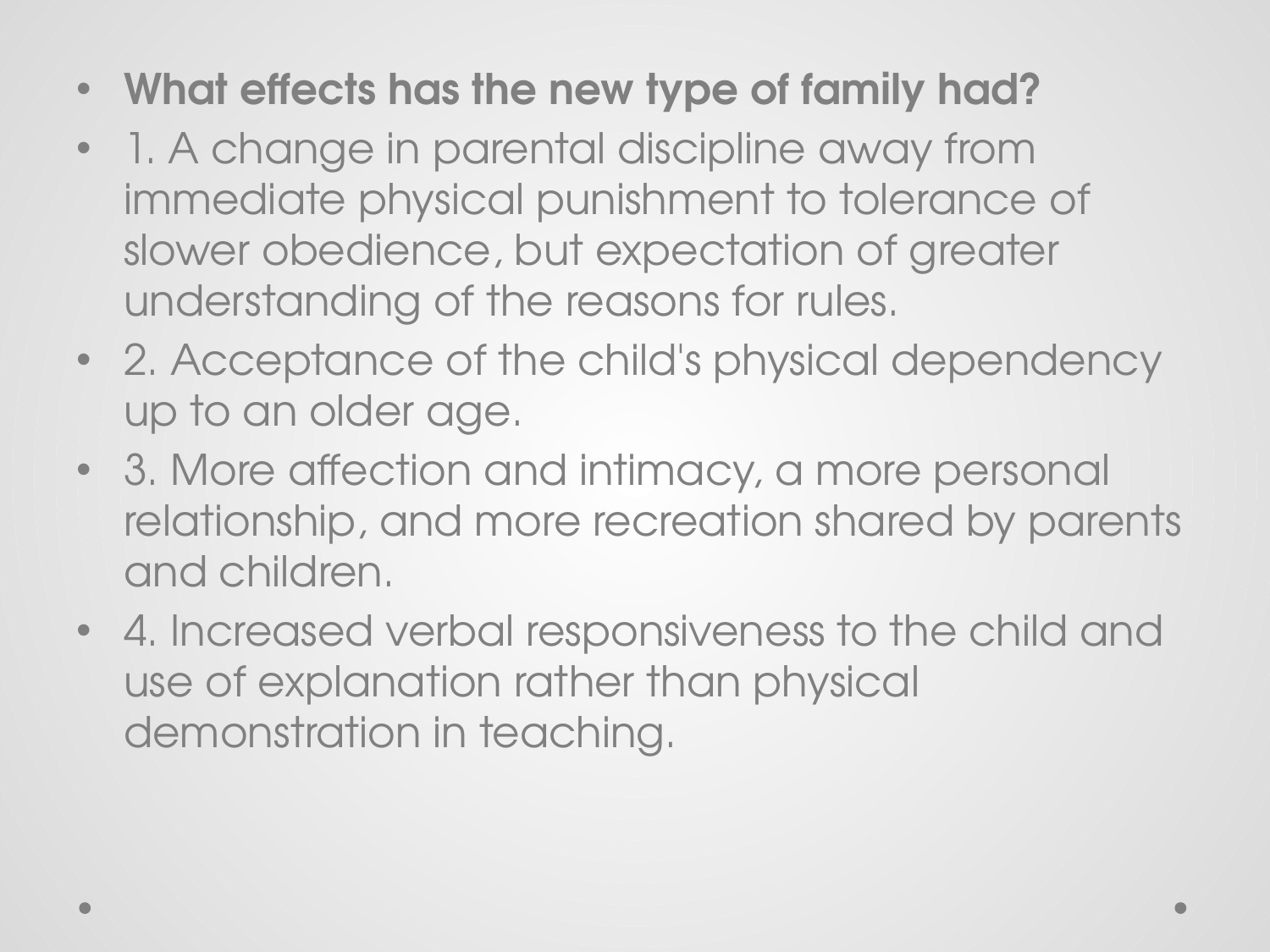

What effects has the new type of family had?
1. A change in parental discipline away from immediate physical punishment to tolerance of slower obedience, but expectation of greater understanding of the reasons for rules.
2. Acceptance of the child's physical dependency up to an older age.
3. More affection and intimacy, a more personal relationship, and more recreation shared by parents and children.
4. Increased verbal responsiveness to the child and use of explanation rather than physical demonstration in teaching.